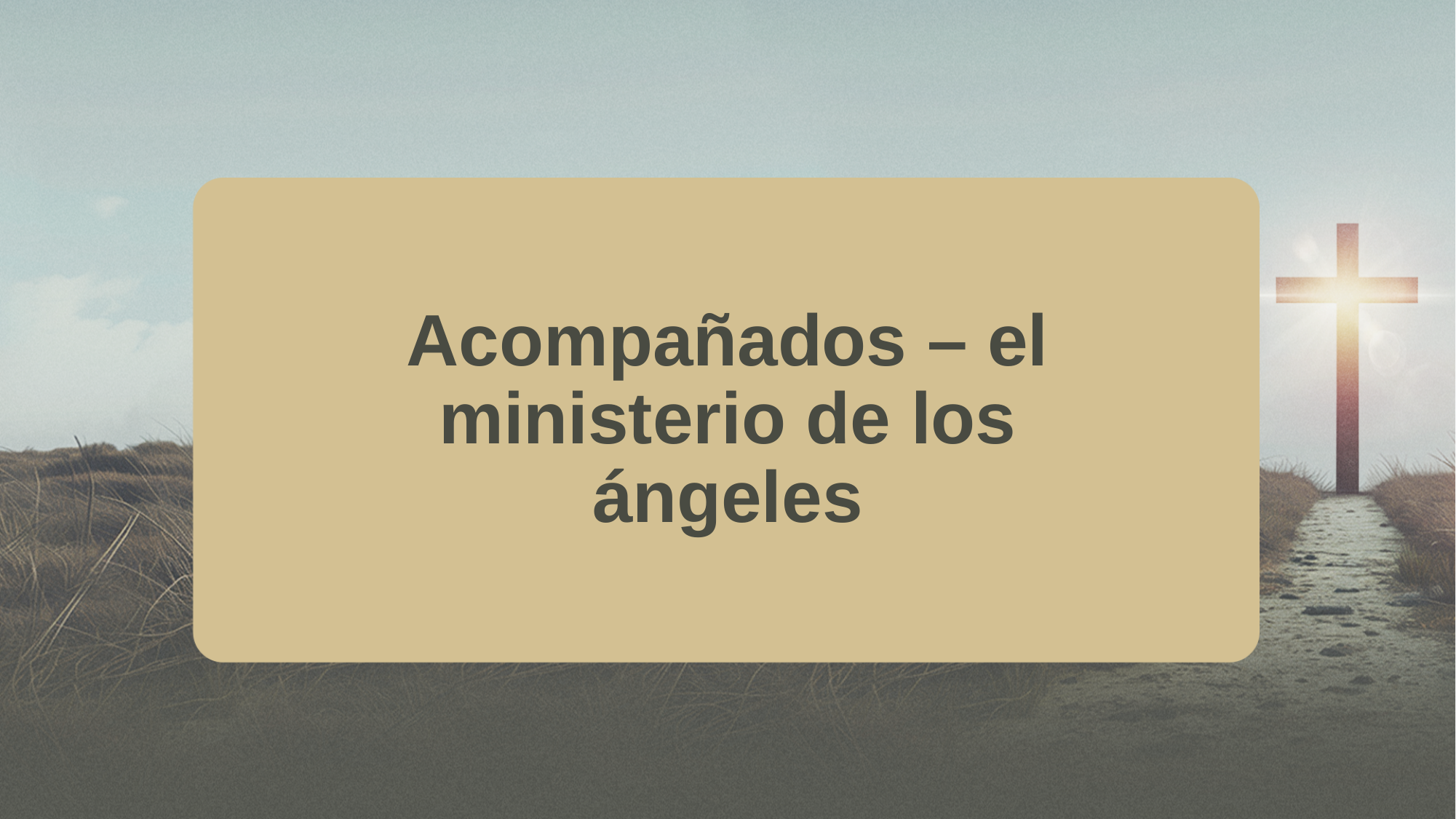

Acompañados – el ministerio de los ángeles